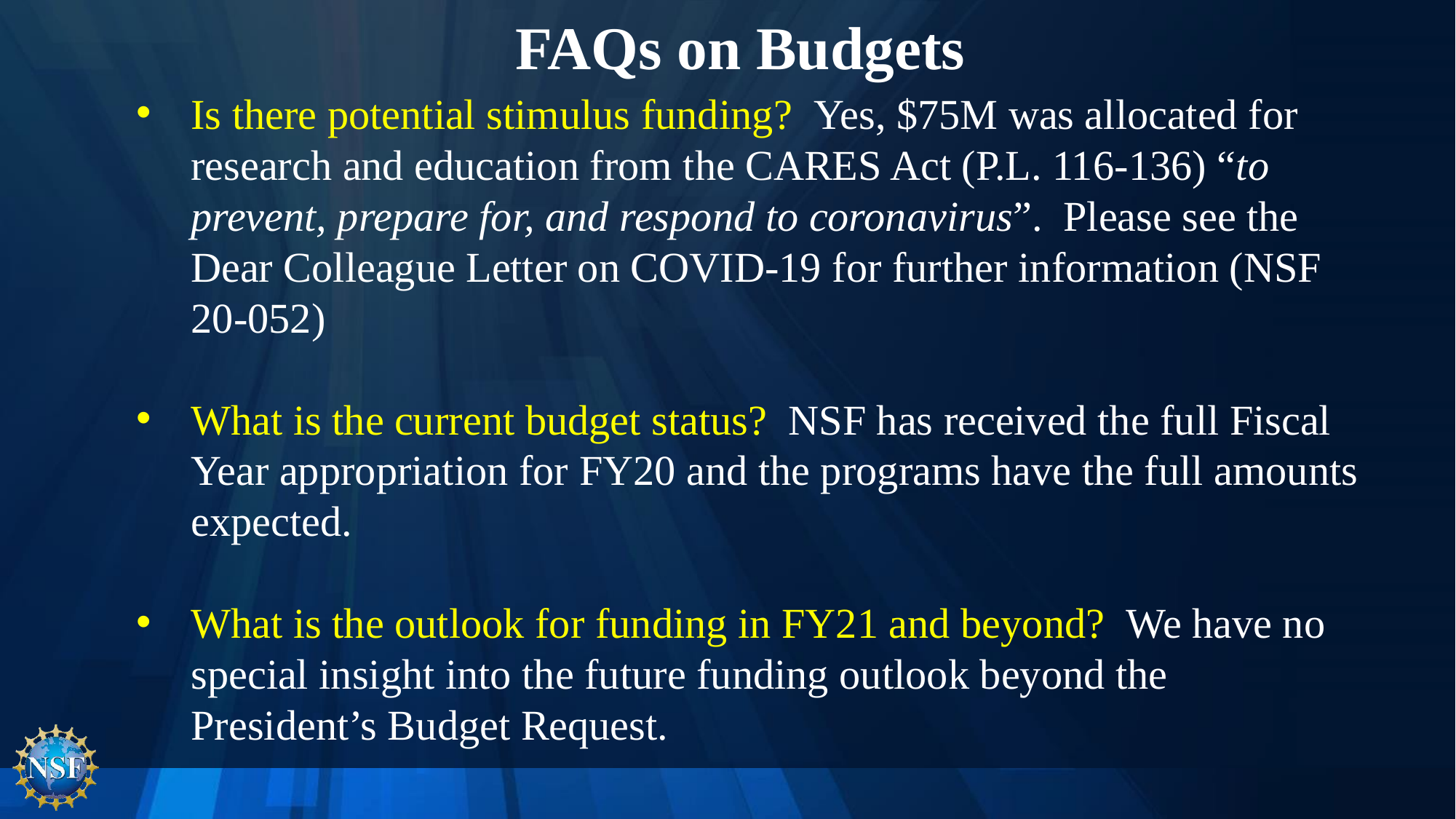

# FAQs on Budgets
Is there potential stimulus funding?  Yes, $75M was allocated for research and education from the CARES Act (P.L. 116-136) “to prevent, prepare for, and respond to coronavirus”.  Please see the Dear Colleague Letter on COVID-19 for further information (NSF 20-052)

What is the current budget status?  NSF has received the full Fiscal Year appropriation for FY20 and the programs have the full amounts expected.

What is the outlook for funding in FY21 and beyond?  We have no special insight into the future funding outlook beyond the President’s Budget Request.